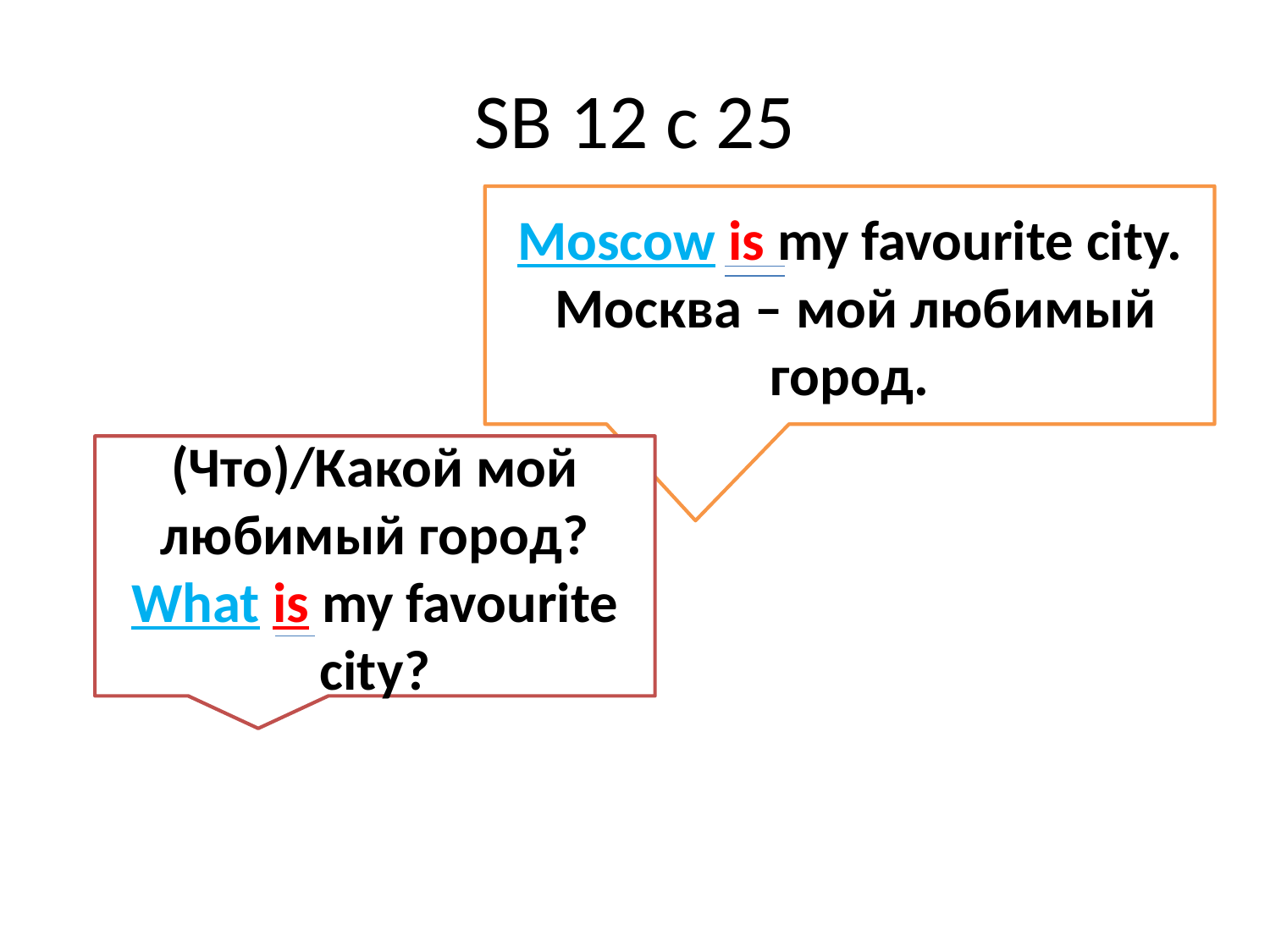

# SB 12 c 25
Moscow is my favourite city.
 Москва – мой любимый город.
(Что)/Какой мой любимый город?
What is my favourite city?